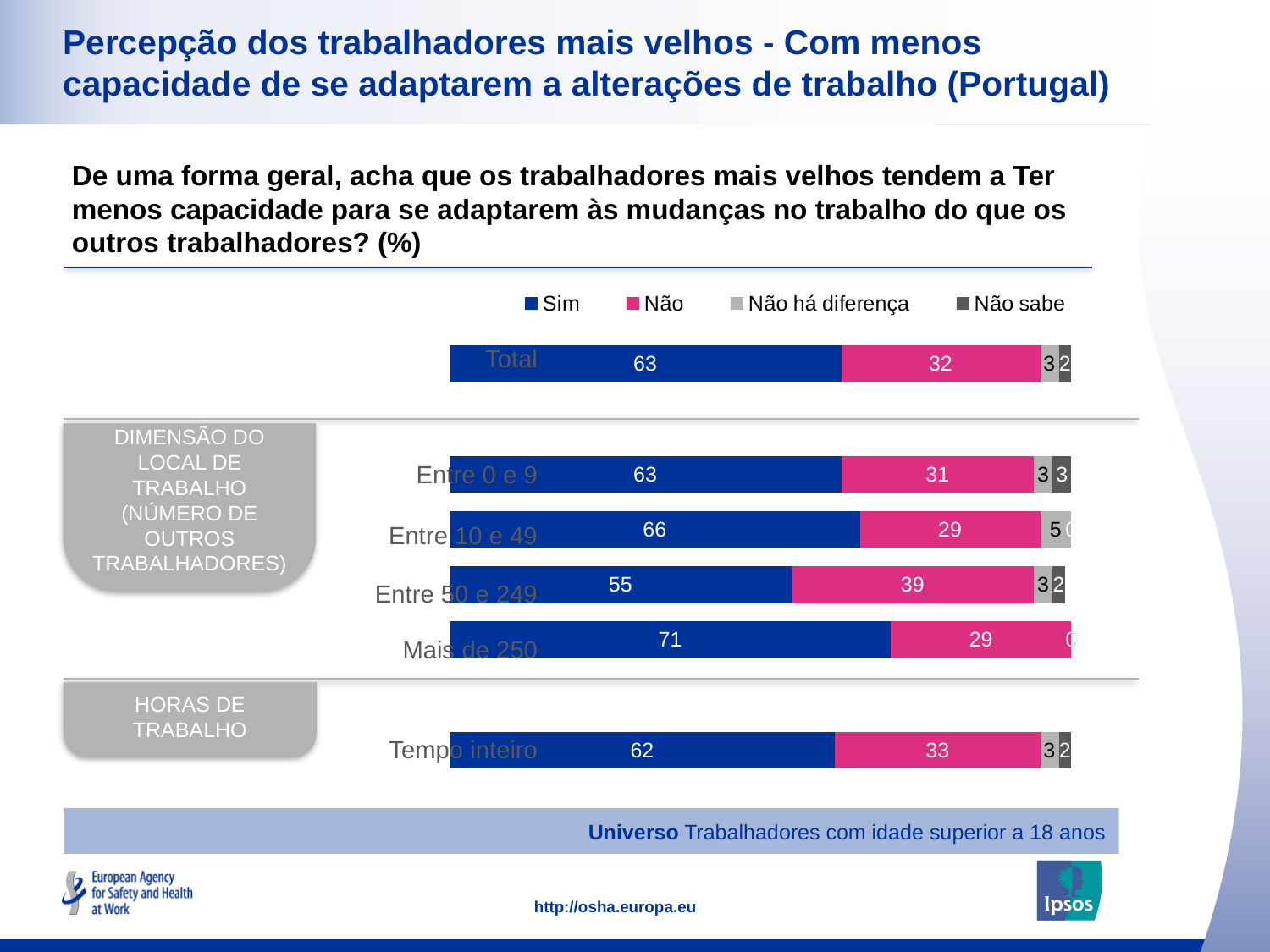

### Chart: Ipsos Ribbon Rules

| Category |  |
|---|---|
# Percepção dos trabalhadores mais velhos - Com menos capacidade de se adaptarem a alterações de trabalho (Portugal)
De uma forma geral, acha que os trabalhadores mais velhos tendem a Ter menos capacidade para se adaptarem às mudanças no trabalho do que os outros trabalhadores? (%)

### Chart

| Category | Sim | Não | Não há diferença | Não sabe |
|---|---|---|---|---|
| Total | 63.0 | 32.0 | 3.0 | 2.0 |
|  | None | None | None | None |
| Entre 0 e 9 | 63.0 | 31.0 | 3.0 | 3.0 |
| Entre 10 e 49 | 66.0 | 29.0 | 5.0 | 0.0 |
| Entre 50 e 249 | 55.0 | 39.0 | 3.0 | 2.0 |
| Mais de 250 | 71.0 | 29.0 | 0.0 | 0.0 |
|  | None | None | None | None |
| Tempo inteiro | 62.0 | 33.0 | 3.0 | 2.0 |
| Total |
| --- |
|  |
| Entre 0 e 9 |
| Entre 10 e 49 |
| Entre 50 e 249 |
| Mais de 250 |
|  |
| Tempo inteiro |
DIMENSÃO DO LOCAL DE TRABALHO (NÚMERO DE OUTROS TRABALHADORES)
HORAS DE TRABALHO
Universo Trabalhadores com idade superior a 18 anos